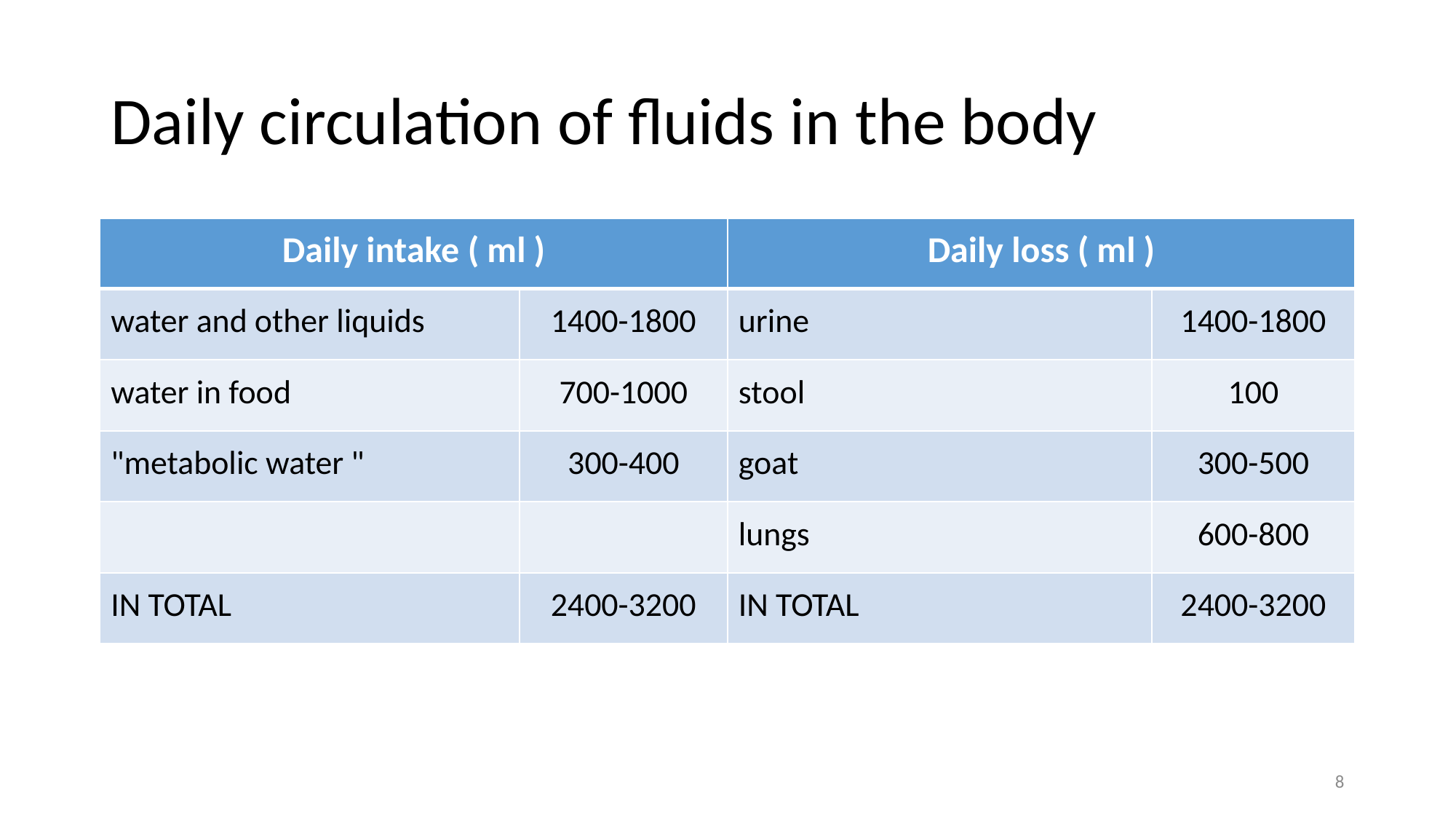

# Daily circulation of fluids in the body
| Daily intake ( ml ) |  | Daily loss ( ml ) |  |
| --- | --- | --- | --- |
| water and other liquids | 1400-1800 | urine | 1400-1800 |
| water in food | 700-1000 | stool | 100 |
| "metabolic water " | 300-400 | goat | 300-500 |
|  |  | lungs | 600-800 |
| IN TOTAL | 2400-3200 | IN TOTAL | 2400-3200 |
8